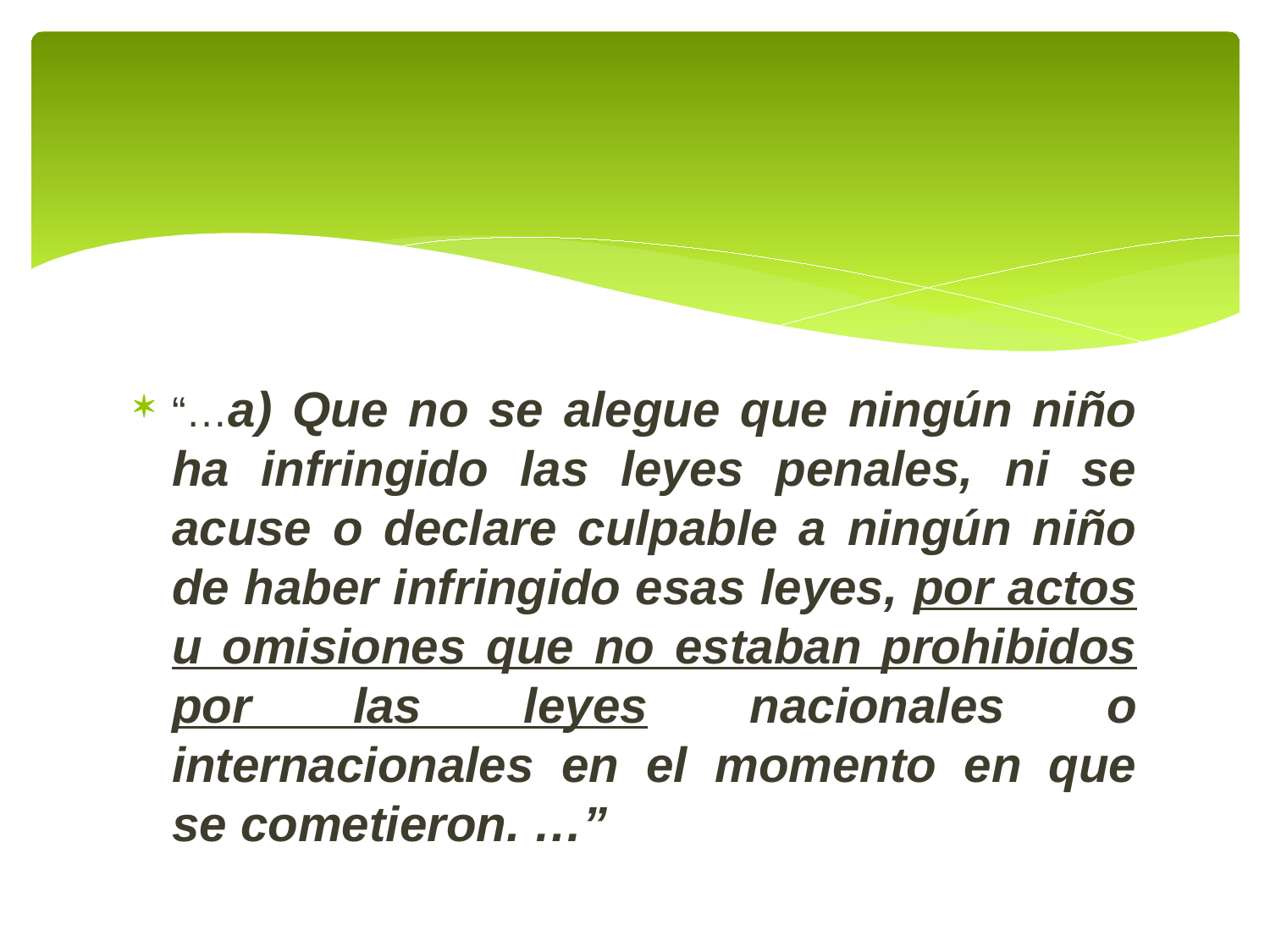

#
“…a) Que no se alegue que ningún niño ha infringido las leyes penales, ni se acuse o declare culpable a ningún niño de haber infringido esas leyes, por actos u omisiones que no estaban prohibidos por las leyes nacionales o internacionales en el momento en que se cometieron. …”